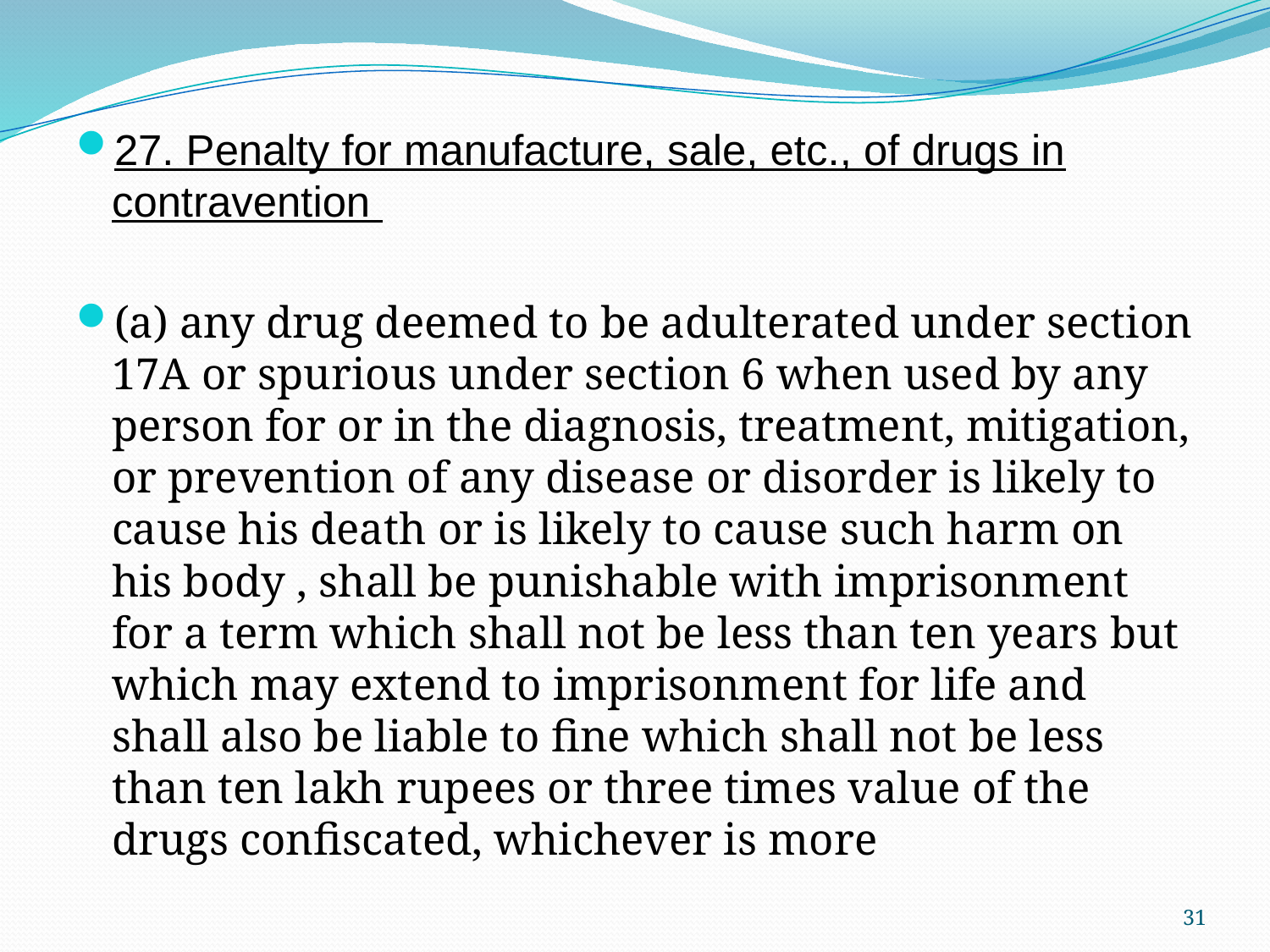

27. Penalty for manufacture, sale, etc., of drugs in contravention

(a) any drug deemed to be adulterated under section 17A or spurious under section 6 when used by any person for or in the diagnosis, treatment, mitigation, or prevention of any disease or disorder is likely to cause his death or is likely to cause such harm on his body , shall be punishable with imprisonment for a term which shall not be less than ten years but which may extend to imprisonment for life and shall also be liable to fine which shall not be less than ten lakh rupees or three times value of the drugs confiscated, whichever is more
31